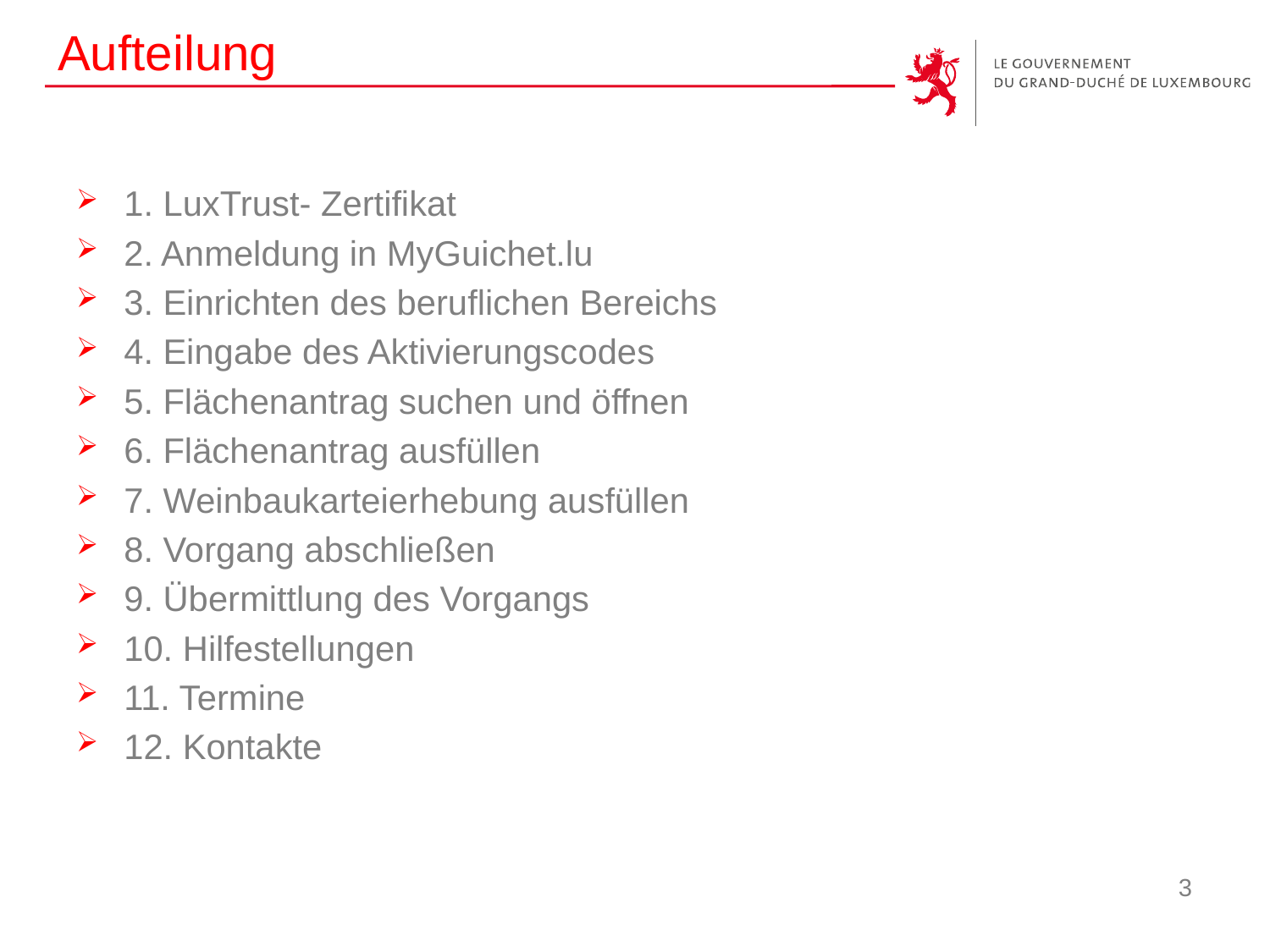

# Aufteilung
1. LuxTrust- Zertifikat
2. Anmeldung in MyGuichet.lu
3. Einrichten des beruflichen Bereichs
4. Eingabe des Aktivierungscodes
5. Flächenantrag suchen und öffnen
6. Flächenantrag ausfüllen
7. Weinbaukarteierhebung ausfüllen
8. Vorgang abschließen
9. Übermittlung des Vorgangs
10. Hilfestellungen
11. Termine
12. Kontakte

3